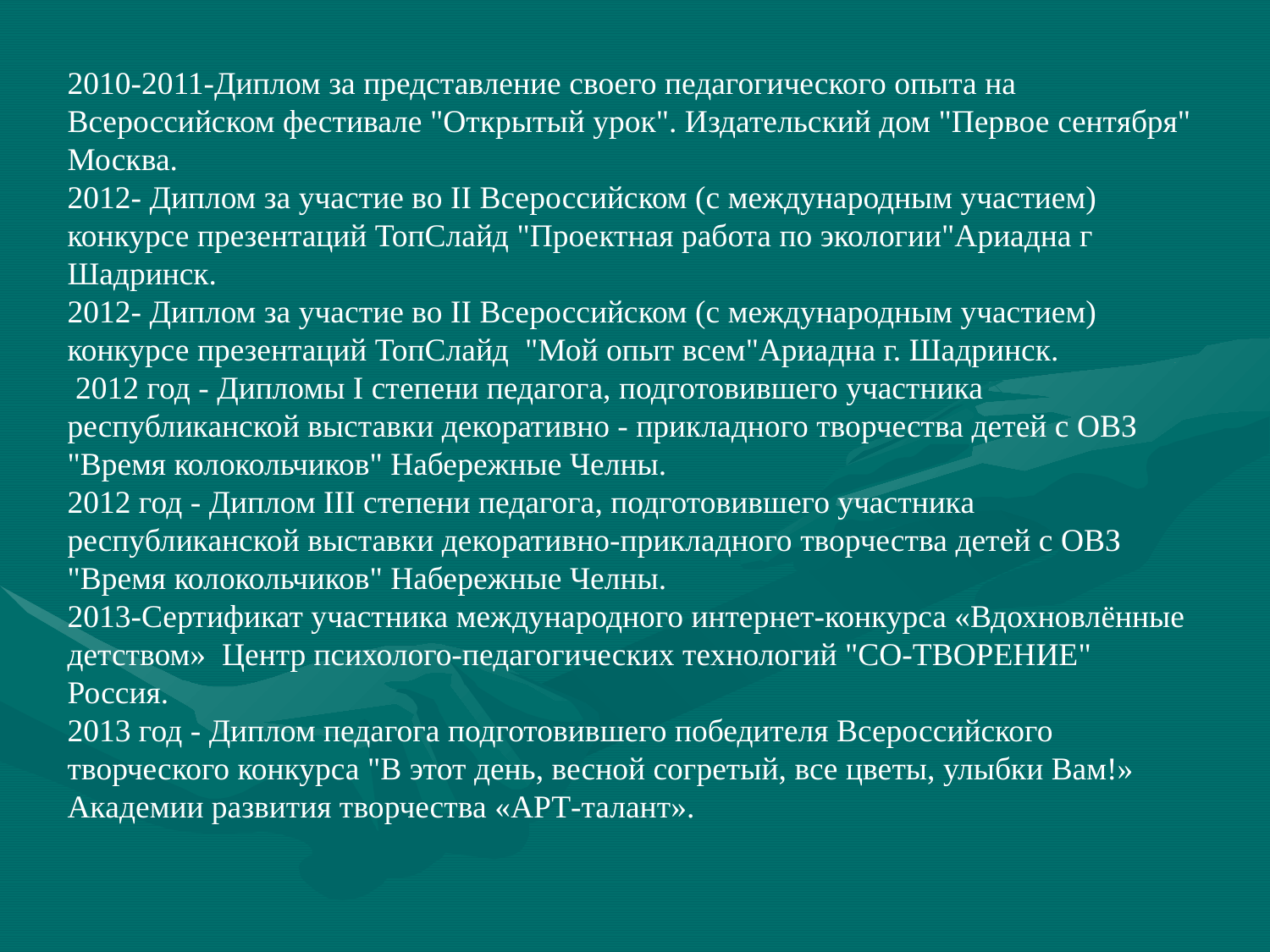

2010-2011-Диплом за представление своего педагогического опыта на     Всероссийском фестивале "Открытый урок". Издательский дом "Первое сентября" Москва.
2012- Диплом за участие во II Всероссийском (с международным участием) конкурсе презентаций ТопСлайд "Проектная работа по экологии"Ариадна г Шадринск.
2012- Диплом за участие во II Всероссийском (с международным участием) конкурсе презентаций ТопСлайд  "Мой опыт всем"Ариадна г. Шадринск.
 2012 год - Дипломы I степени педагога, подготовившего участника республиканской выставки декоративно - прикладного творчества детей с ОВЗ "Время колокольчиков" Набережные Челны.
2012 год - Диплом III степени педагога, подготовившего участника республиканской выставки декоративно-прикладного творчества детей с ОВЗ "Время колокольчиков" Набережные Челны.
2013-Сертификат участника международного интернет-конкурса «Вдохновлённые детством»  Центр психолого-педагогических технологий "СО-ТВОРЕНИЕ" Россия.
2013 год - Диплом педагога подготовившего победителя Всероссийского
творческого конкурса "В этот день, весной согретый, все цветы, улыбки Вам!»    Академии развития творчества «АРТ-талант».